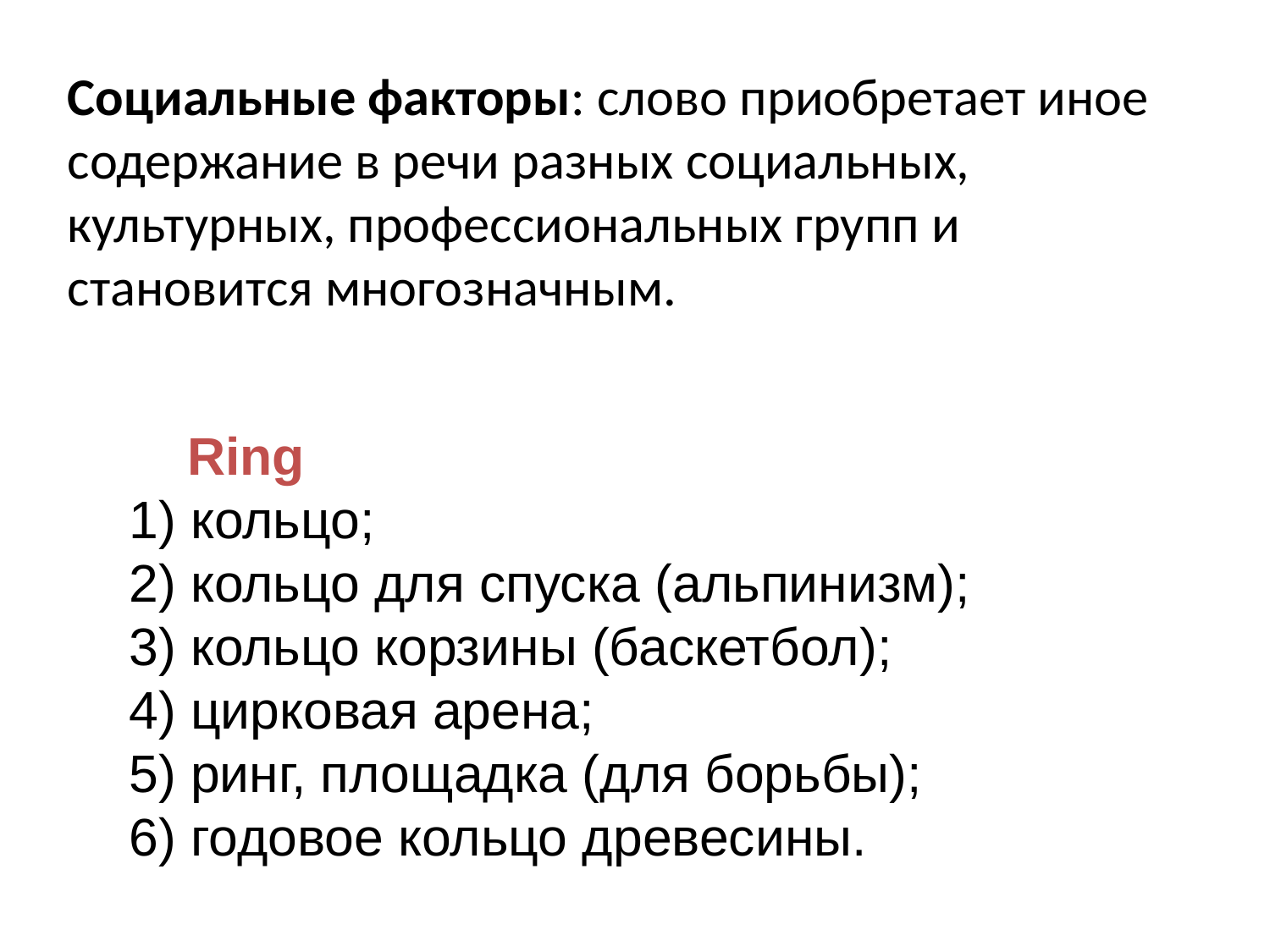

Социальные факторы: слово приобретает иное содержание в речи разных социальных, культурных, профессиональных групп и становится многозначным.

    Ring
1) кольцо;
2) кольцо для спуска (альпинизм);
3) кольцо корзины (баскетбол);
4) цирковая арена;
5) ринг, площадка (для борьбы);
6) годовое кольцо древесины.